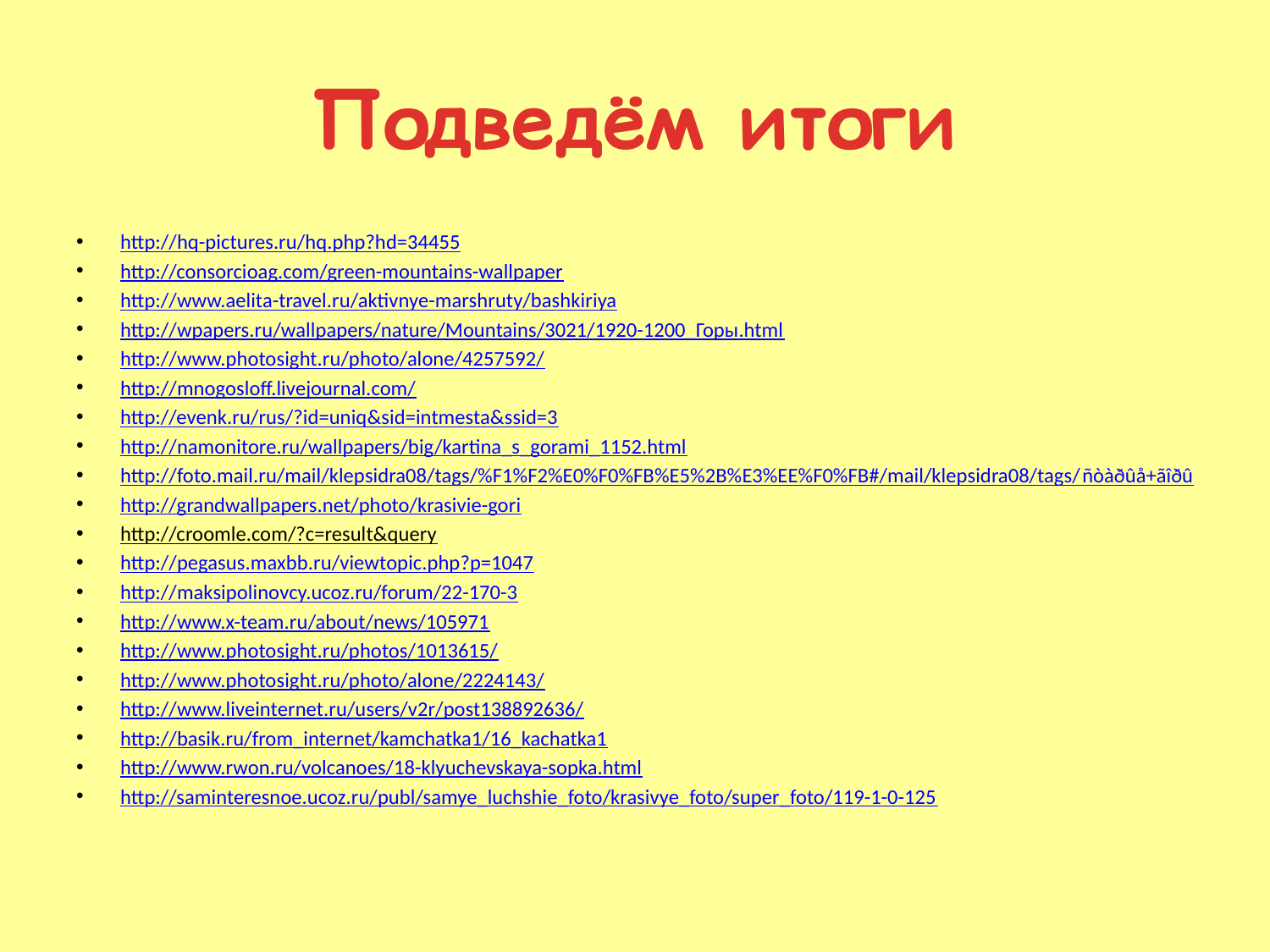

# Подведём итоги
http://hq-pictures.ru/hq.php?hd=34455
http://consorcioag.com/green-mountains-wallpaper
http://www.aelita-travel.ru/aktivnye-marshruty/bashkiriya
http://wpapers.ru/wallpapers/nature/Mountains/3021/1920-1200_Горы.html
http://www.photosight.ru/photo/alone/4257592/
http://mnogosloff.livejournal.com/
http://evenk.ru/rus/?id=uniq&sid=intmesta&ssid=3
http://namonitore.ru/wallpapers/big/kartina_s_gorami_1152.html
http://foto.mail.ru/mail/klepsidra08/tags/%F1%F2%E0%F0%FB%E5%2B%E3%EE%F0%FB#/mail/klepsidra08/tags/ñòàðûå+ãîðû
http://grandwallpapers.net/photo/krasivie-gori
http://croomle.com/?c=result&query
http://pegasus.maxbb.ru/viewtopic.php?p=1047
http://maksipolinovcy.ucoz.ru/forum/22-170-3
http://www.x-team.ru/about/news/105971
http://www.photosight.ru/photos/1013615/
http://www.photosight.ru/photo/alone/2224143/
http://www.liveinternet.ru/users/v2r/post138892636/
http://basik.ru/from_internet/kamchatka1/16_kachatka1
http://www.rwon.ru/volcanoes/18-klyuchevskaya-sopka.html
http://saminteresnoe.ucoz.ru/publ/samye_luchshie_foto/krasivye_foto/super_foto/119-1-0-125